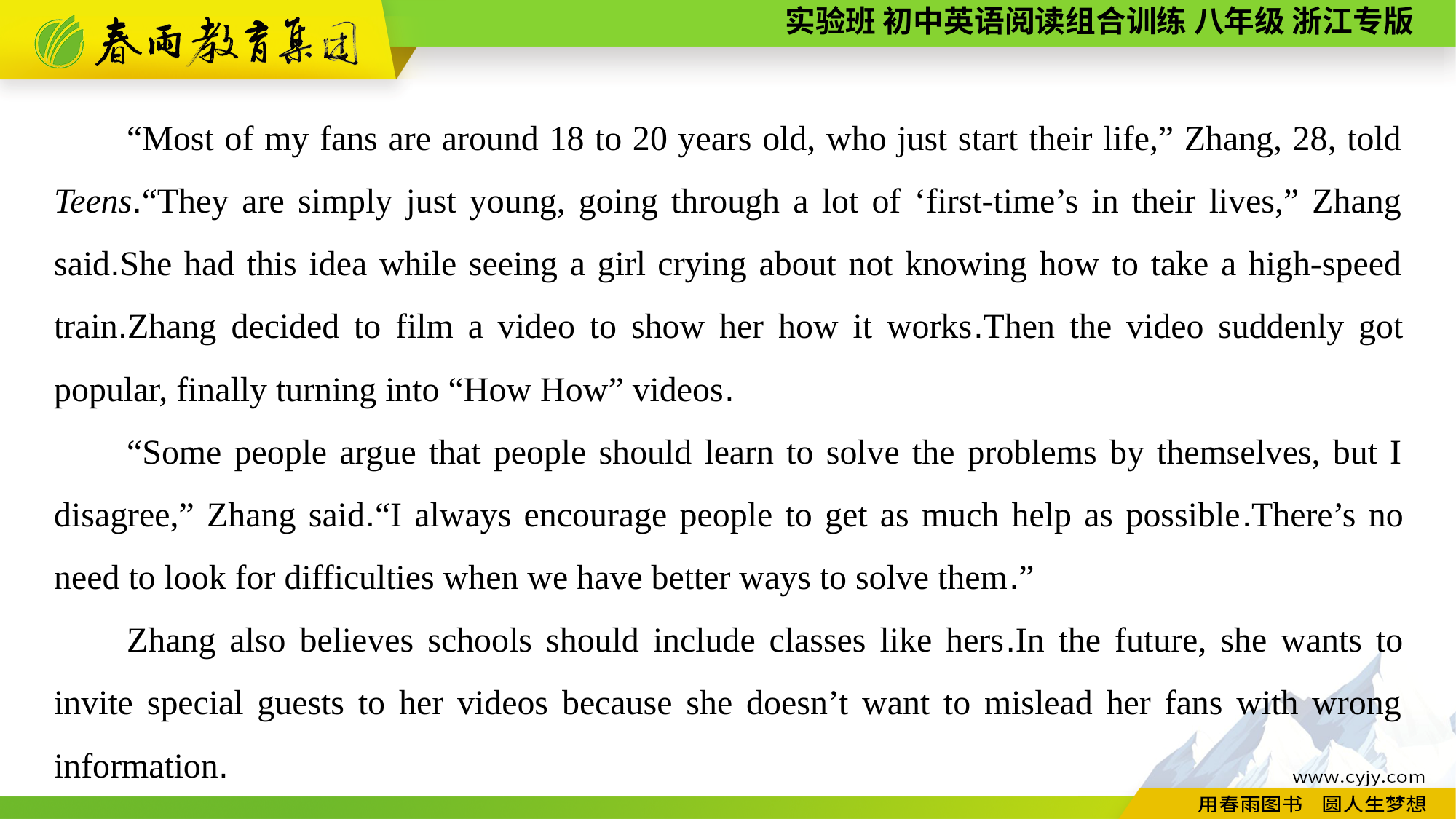

“Most of my fans are around 18 to 20 years old, who just start their life,” Zhang, 28, told Teens.“They are simply just young, going through a lot of ‘first-time’s in their lives,” Zhang said.She had this idea while seeing a girl crying about not knowing how to take a high-speed train.Zhang decided to film a video to show her how it works.Then the video suddenly got popular, finally turning into “How How” videos.
“Some people argue that people should learn to solve the problems by themselves, but I disagree,” Zhang said.“I always encourage people to get as much help as possible.There’s no need to look for difficulties when we have better ways to solve them.”
Zhang also believes schools should include classes like hers.In the future, she wants to invite special guests to her videos because she doesn’t want to mislead her fans with wrong information.